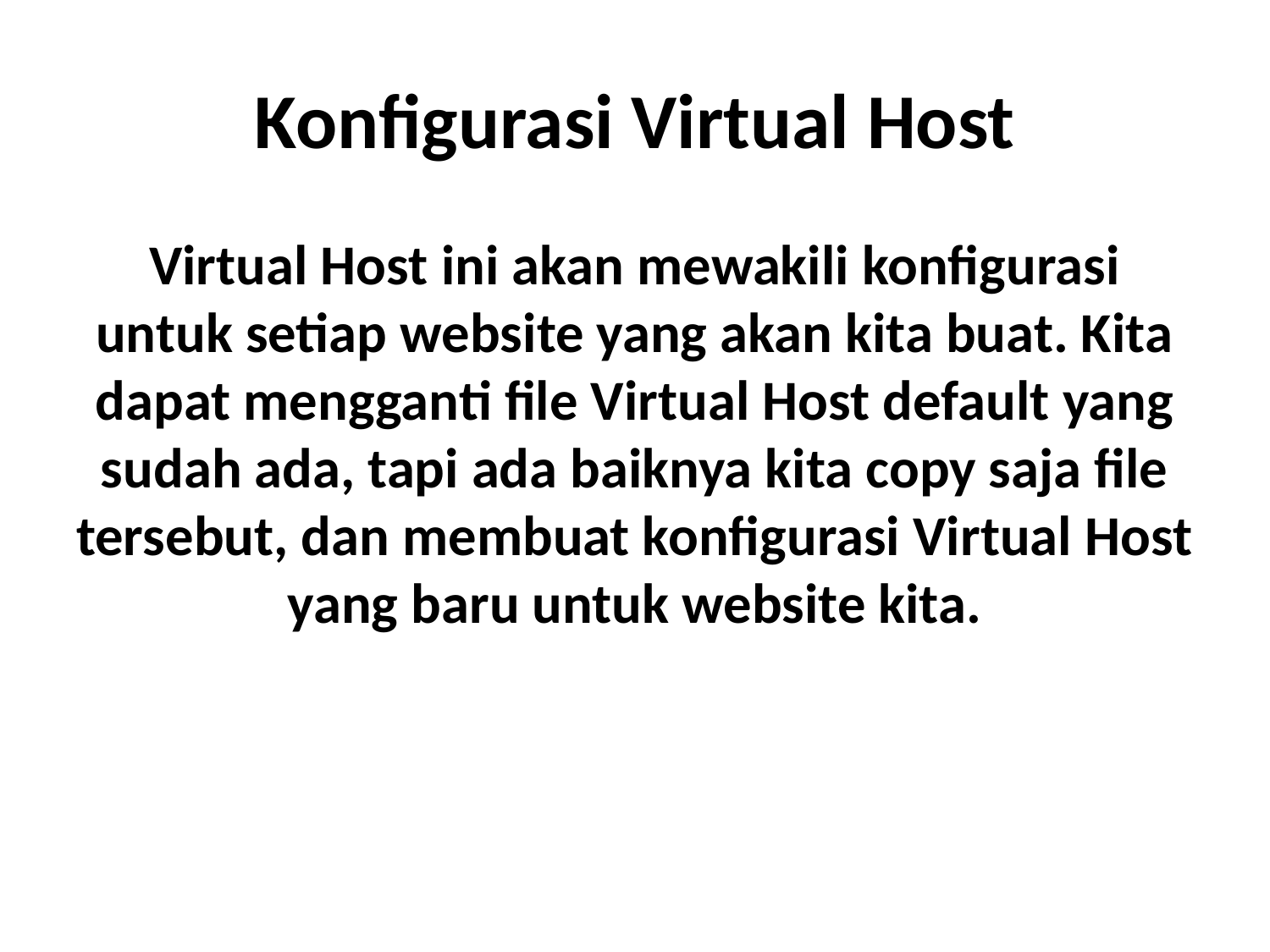

# Konfigurasi Virtual Host
Virtual Host ini akan mewakili konfigurasi untuk setiap website yang akan kita buat. Kita dapat mengganti file Virtual Host default yang sudah ada, tapi ada baiknya kita copy saja file tersebut, dan membuat konfigurasi Virtual Host yang baru untuk website kita.